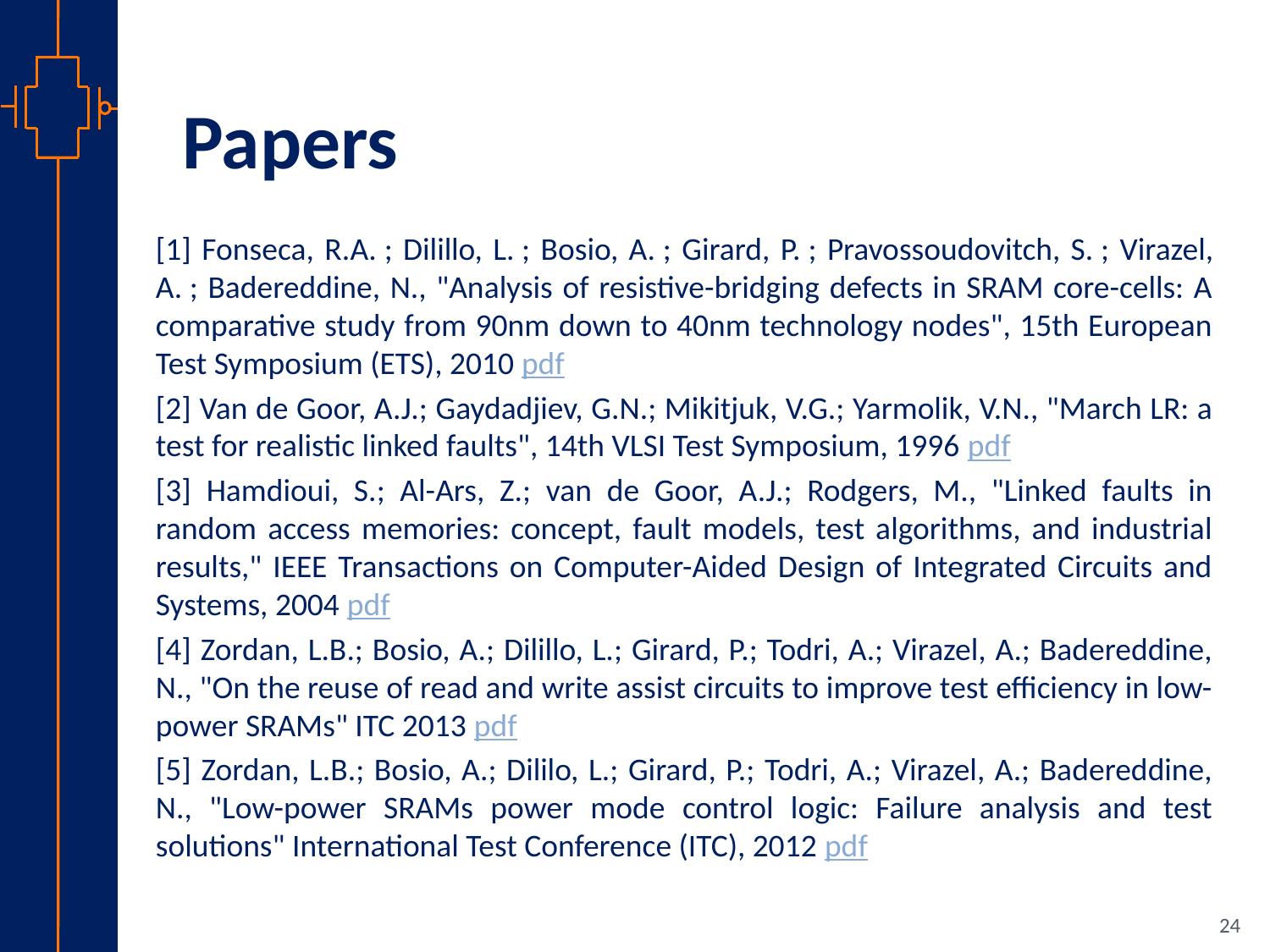

# Papers
[1] Fonseca, R.A. ; Dilillo, L. ; Bosio, A. ; Girard, P. ; Pravossoudovitch, S. ; Virazel, A. ; Badereddine, N., "Analysis of resistive-bridging defects in SRAM core-cells: A comparative study from 90nm down to 40nm technology nodes", 15th European Test Symposium (ETS), 2010 pdf
[2] Van de Goor, A.J.; Gaydadjiev, G.N.; Mikitjuk, V.G.; Yarmolik, V.N., "March LR: a test for realistic linked faults", 14th VLSI Test Symposium, 1996 pdf
[3] Hamdioui, S.; Al-Ars, Z.; van de Goor, A.J.; Rodgers, M., "Linked faults in random access memories: concept, fault models, test algorithms, and industrial results," IEEE Transactions on Computer-Aided Design of Integrated Circuits and Systems, 2004 pdf
[4] Zordan, L.B.; Bosio, A.; Dilillo, L.; Girard, P.; Todri, A.; Virazel, A.; Badereddine, N., "On the reuse of read and write assist circuits to improve test efficiency in low-power SRAMs" ITC 2013 pdf
[5] Zordan, L.B.; Bosio, A.; Dililo, L.; Girard, P.; Todri, A.; Virazel, A.; Badereddine, N., "Low-power SRAMs power mode control logic: Failure analysis and test solutions" International Test Conference (ITC), 2012 pdf

24